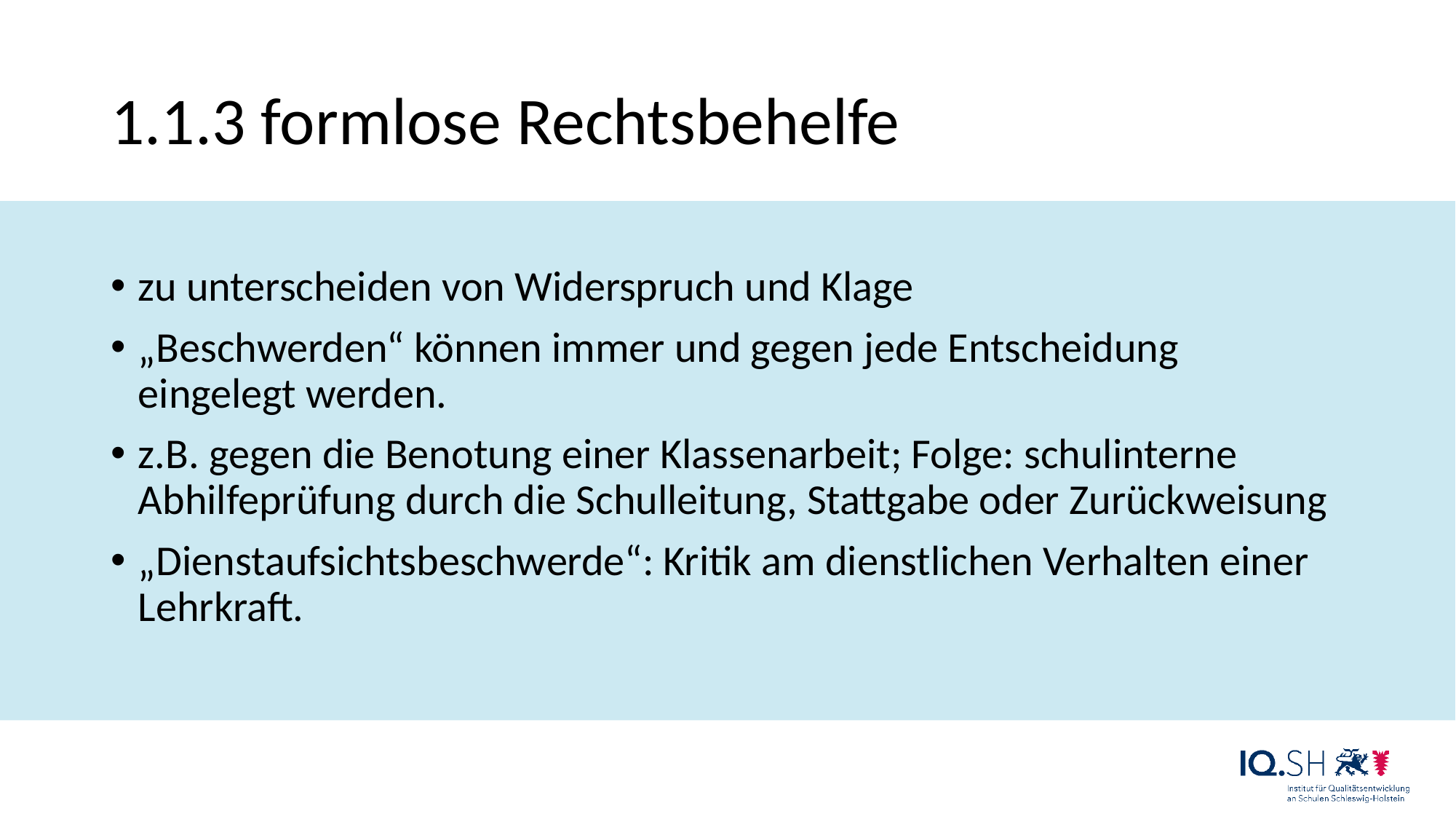

# 1.1.3 formlose Rechtsbehelfe
zu unterscheiden von Widerspruch und Klage
„Beschwerden“ können immer und gegen jede Entscheidung eingelegt werden.
z.B. gegen die Benotung einer Klassenarbeit; Folge: schulinterne Abhilfeprüfung durch die Schulleitung, Stattgabe oder Zurückweisung
„Dienstaufsichtsbeschwerde“: Kritik am dienstlichen Verhalten einer Lehrkraft.